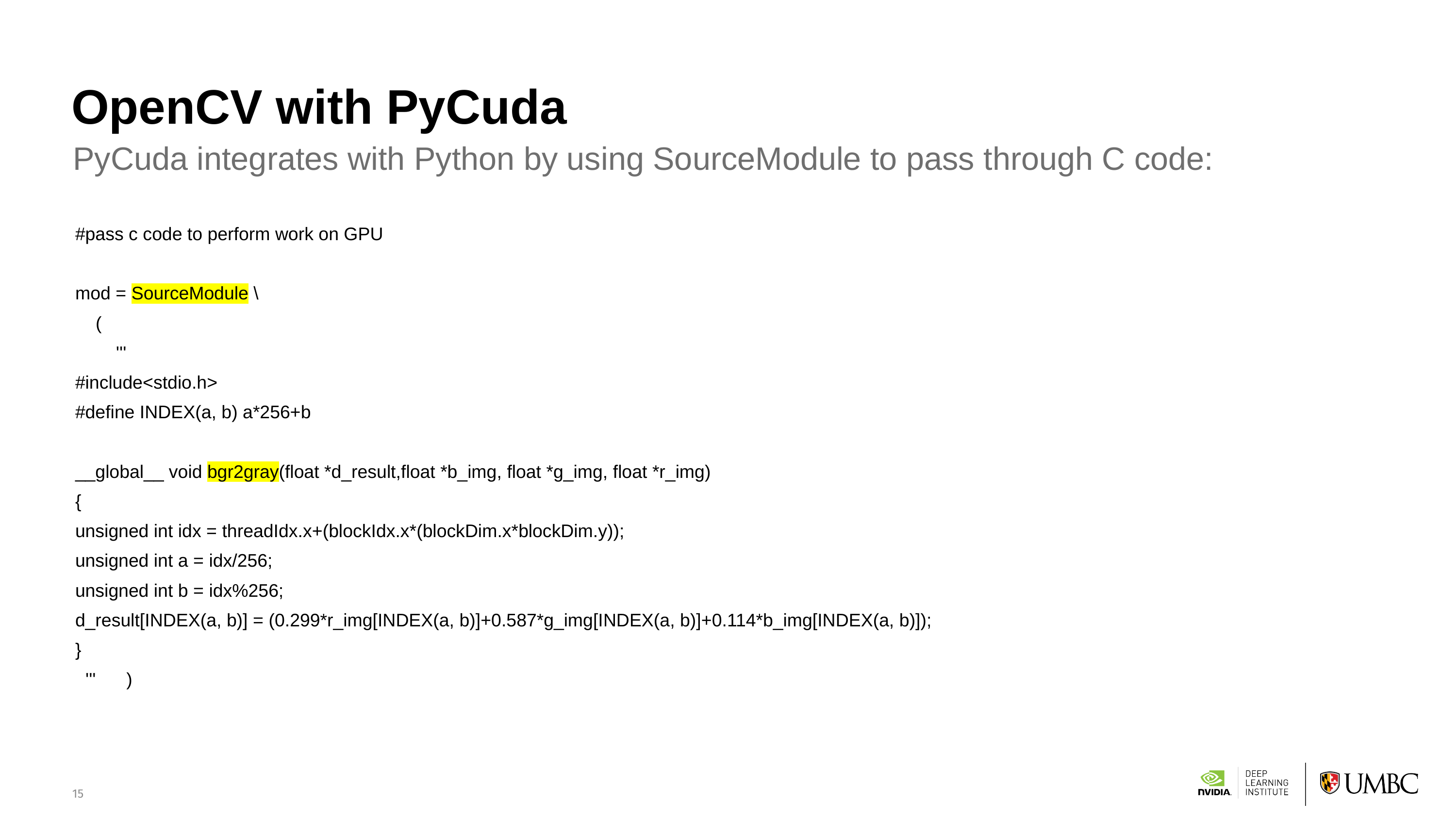

# OpenCV with PyCuda
PyCuda integrates with Python by using SourceModule to pass through C code:
#pass c code to perform work on GPU

mod = SourceModule \
    (
        '''
#include<stdio.h>
#define INDEX(a, b) a*256+b

__global__ void bgr2gray(float *d_result,float *b_img, float *g_img, float *r_img)
{
unsigned int idx = threadIdx.x+(blockIdx.x*(blockDim.x*blockDim.y));
unsigned int a = idx/256;
unsigned int b = idx%256;
d_result[INDEX(a, b)] = (0.299*r_img[INDEX(a, b)]+0.587*g_img[INDEX(a, b)]+0.114*b_img[INDEX(a, b)]);
}
  '''      )